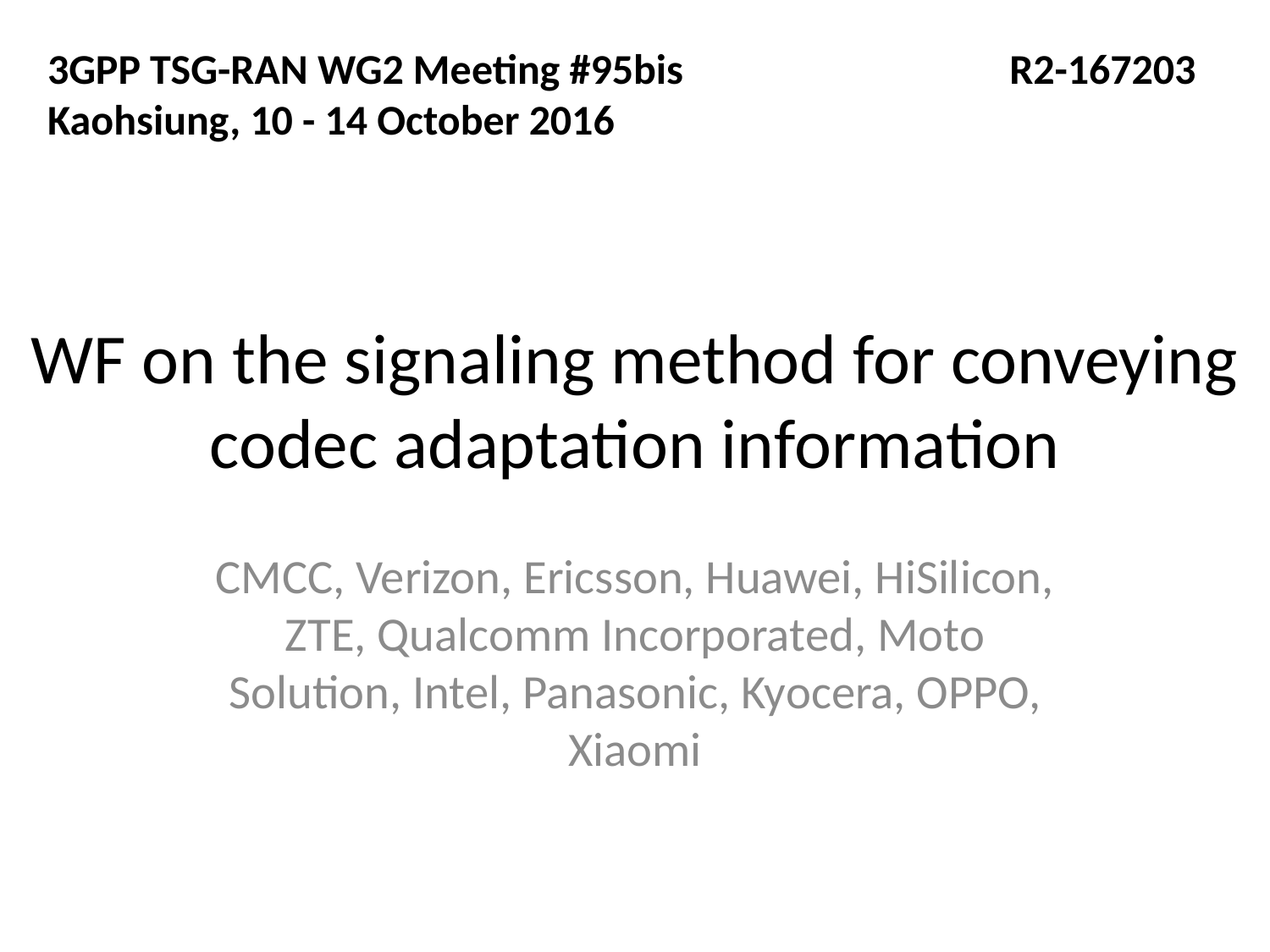

3GPP TSG-RAN WG2 Meeting #95bis	                     R2-167203
Kaohsiung, 10 - 14 October 2016
# WF on the signaling method for conveying codec adaptation information
CMCC, Verizon, Ericsson, Huawei, HiSilicon, ZTE, Qualcomm Incorporated, Moto Solution, Intel, Panasonic, Kyocera, OPPO, Xiaomi